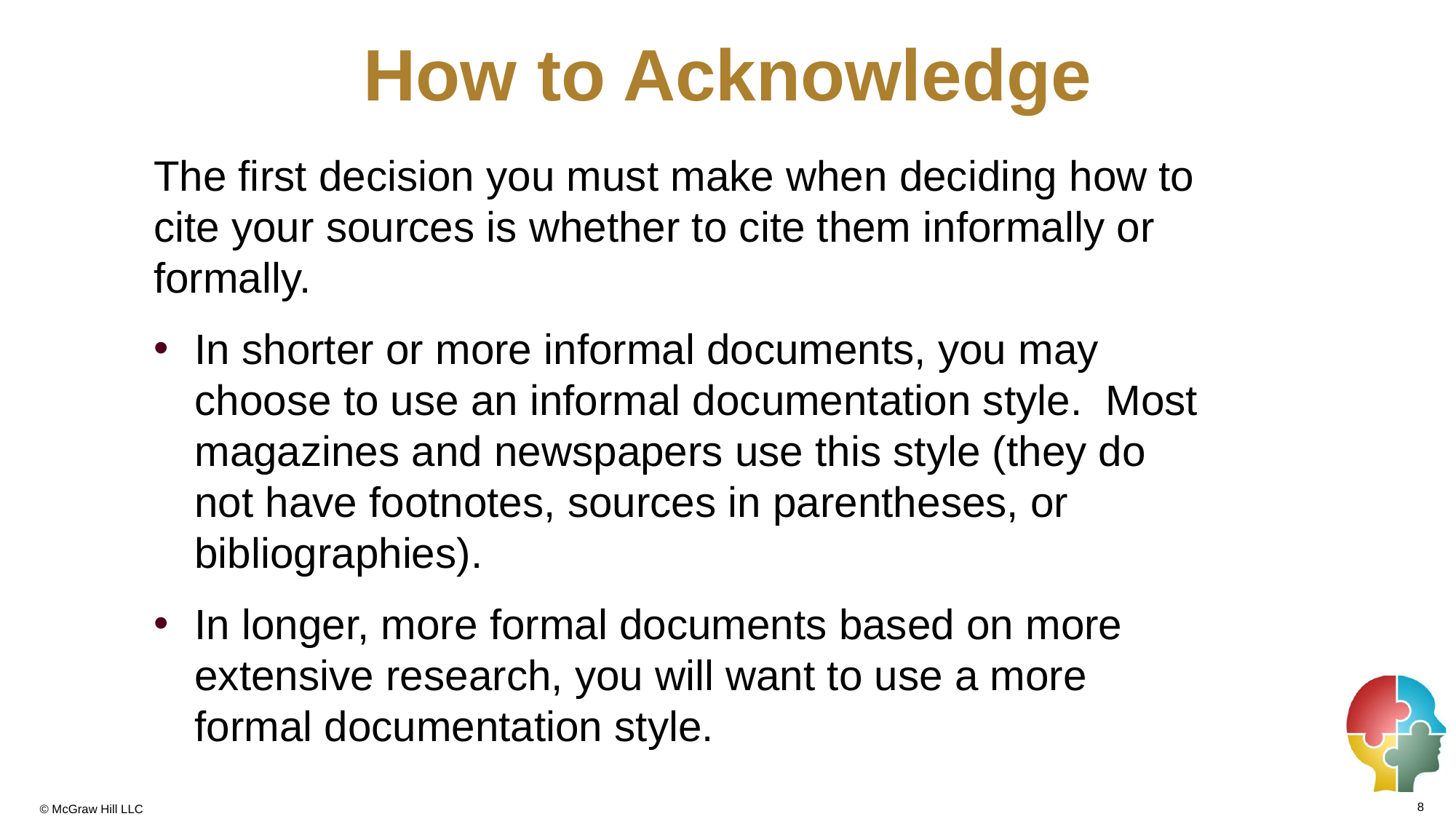

# How to Acknowledge
The first decision you must make when deciding how to cite your sources is whether to cite them informally or formally.
In shorter or more informal documents, you may choose to use an informal documentation style.  Most magazines and newspapers use this style (they do not have footnotes, sources in parentheses, or bibliographies).
In longer, more formal documents based on more extensive research, you will want to use a more formal documentation style.
8